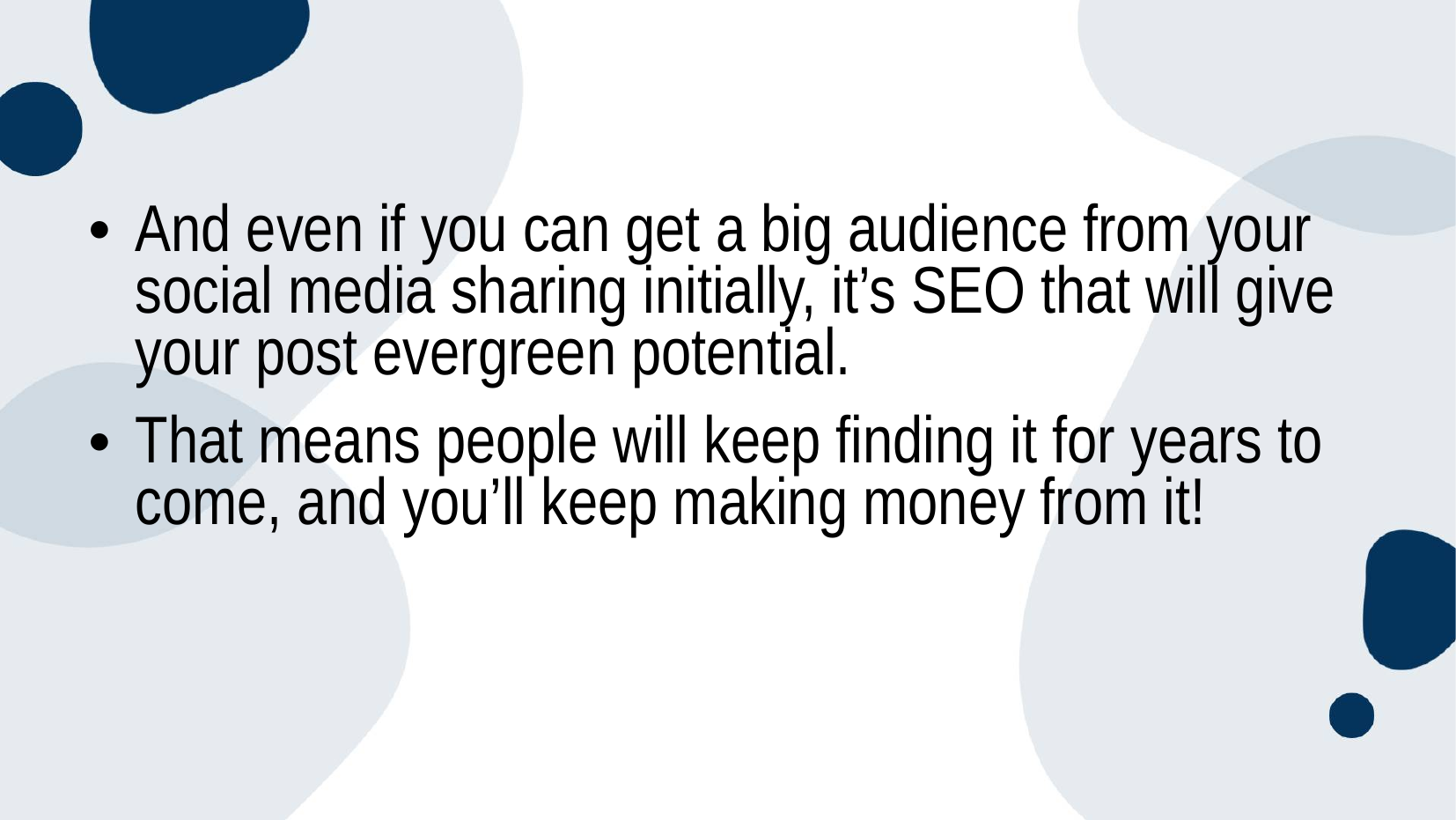

And even if you can get a big audience from your social media sharing initially, it’s SEO that will give your post evergreen potential.
That means people will keep finding it for years to come, and you’ll keep making money from it!